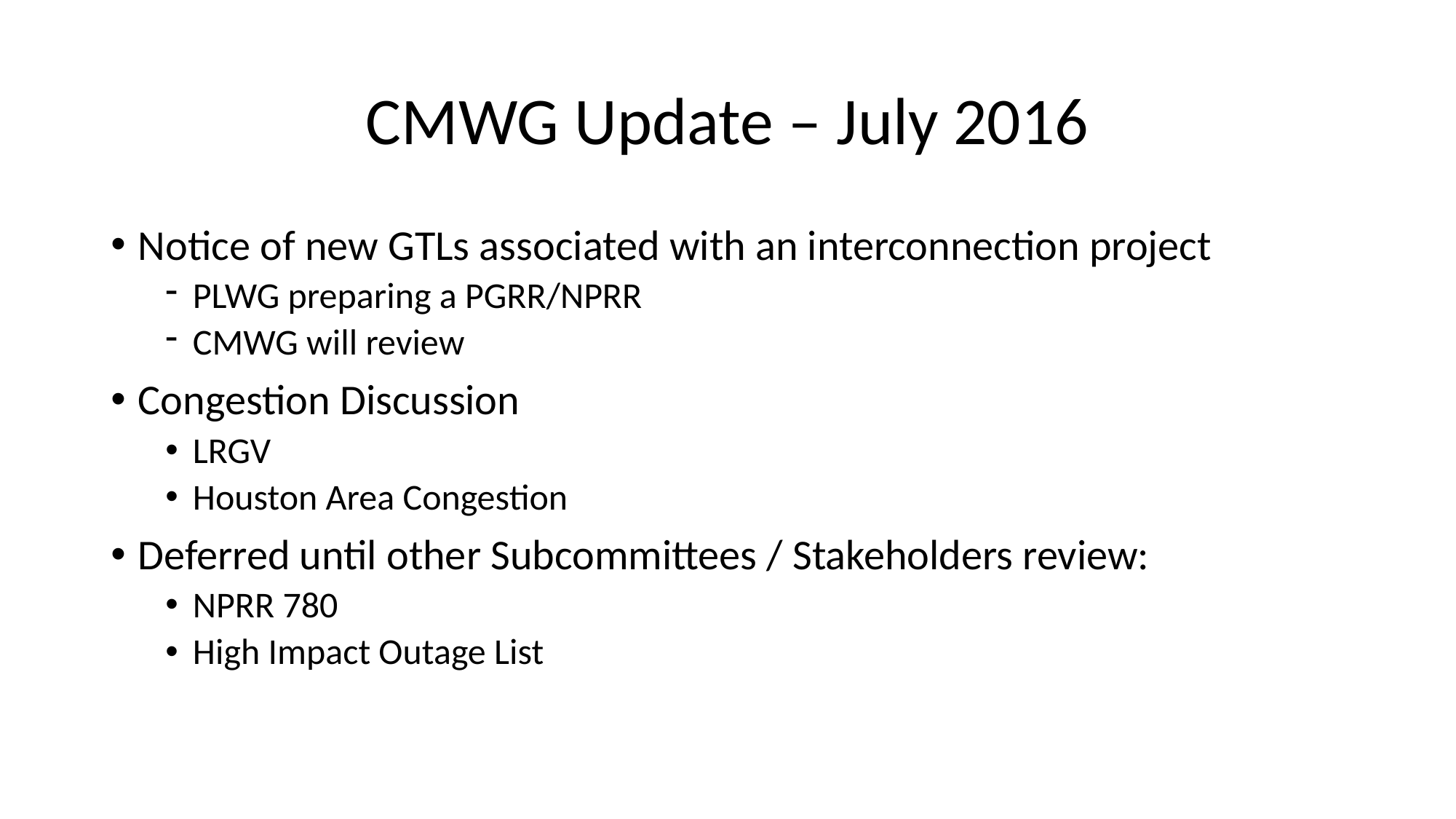

# CMWG Update – July 2016
Notice of new GTLs associated with an interconnection project
PLWG preparing a PGRR/NPRR
CMWG will review
Congestion Discussion
LRGV
Houston Area Congestion
Deferred until other Subcommittees / Stakeholders review:
NPRR 780
High Impact Outage List